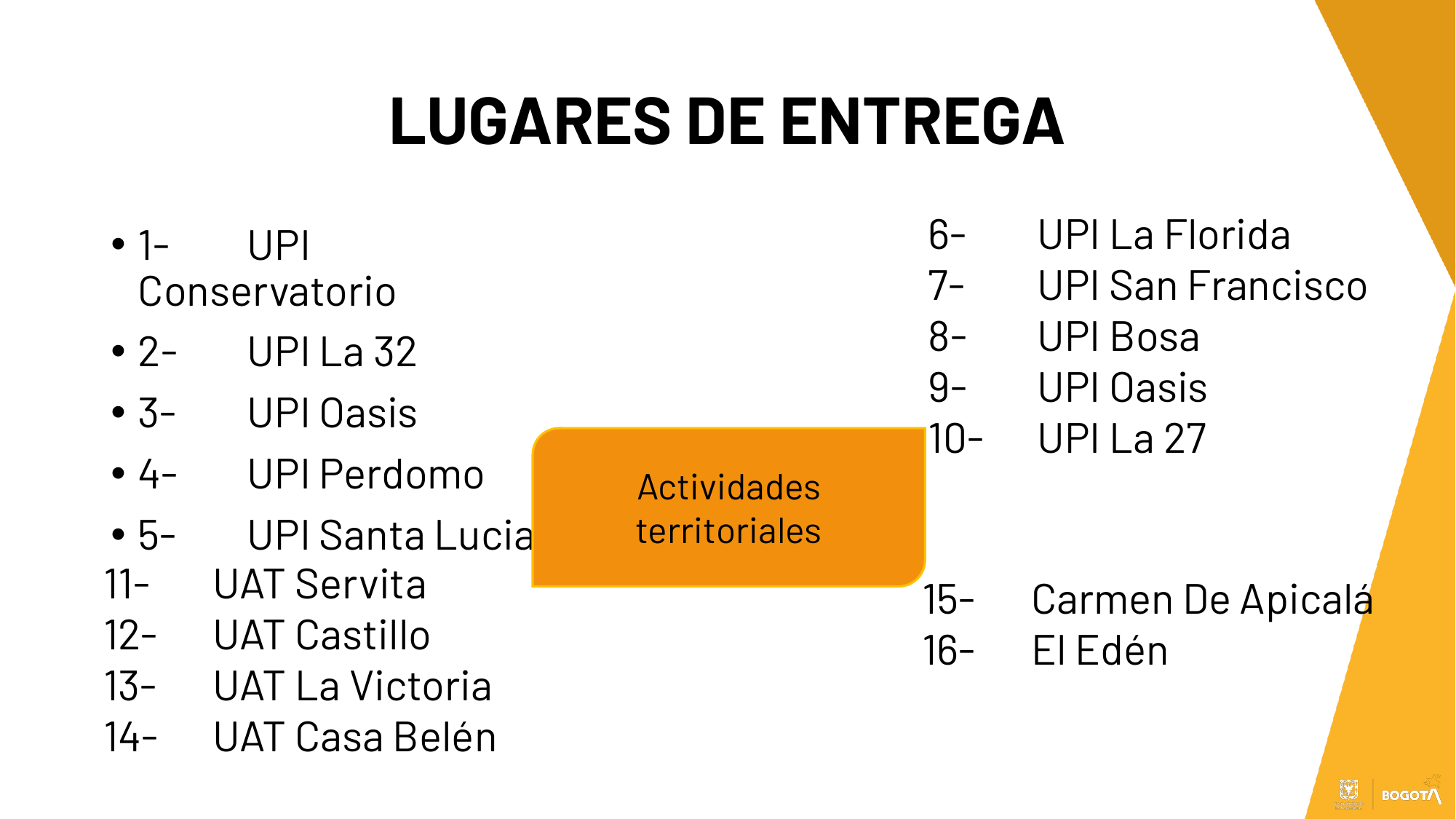

# LUGARES DE ENTREGA
6-	UPI La Florida
7-	UPI San Francisco
8-	UPI Bosa
9-	UPI Oasis
10-	UPI La 27

1-	UPI Conservatorio
2-	UPI La 32
3-	UPI Oasis
4-	UPI Perdomo
5-	UPI Santa Lucia

Actividades territoriales
11-	UAT Servita
12-	UAT Castillo
13-	UAT La Victoria
14-	UAT Casa Belén

15-	Carmen De Apicalá
16-	El Edén